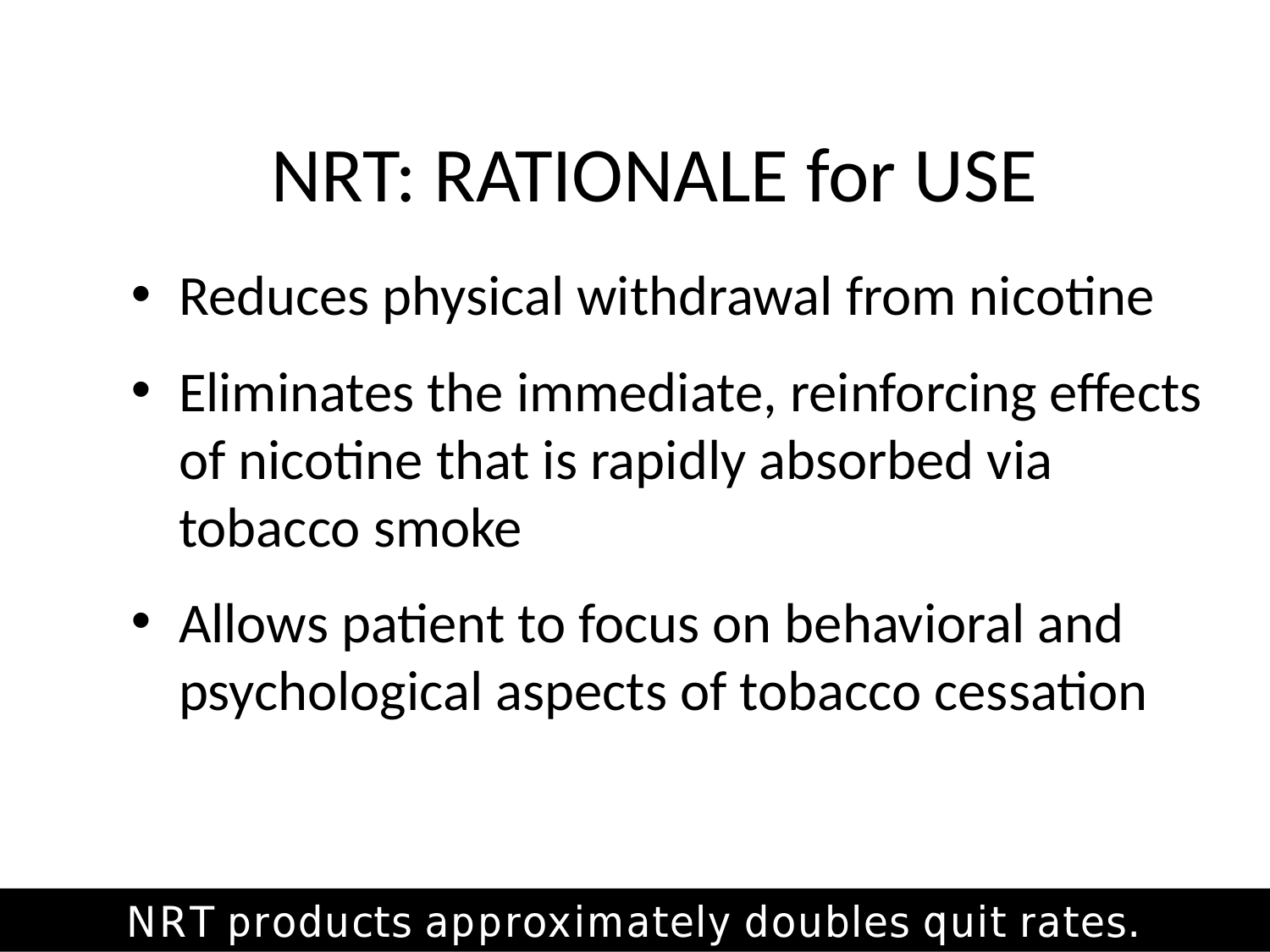

NRT: RATIONALE for USE
Reduces physical withdrawal from nicotine
Eliminates the immediate, reinforcing effects of nicotine that is rapidly absorbed via tobacco smoke
Allows patient to focus on behavioral and psychological aspects of tobacco cessation
NRT products approximately doubles quit rates.